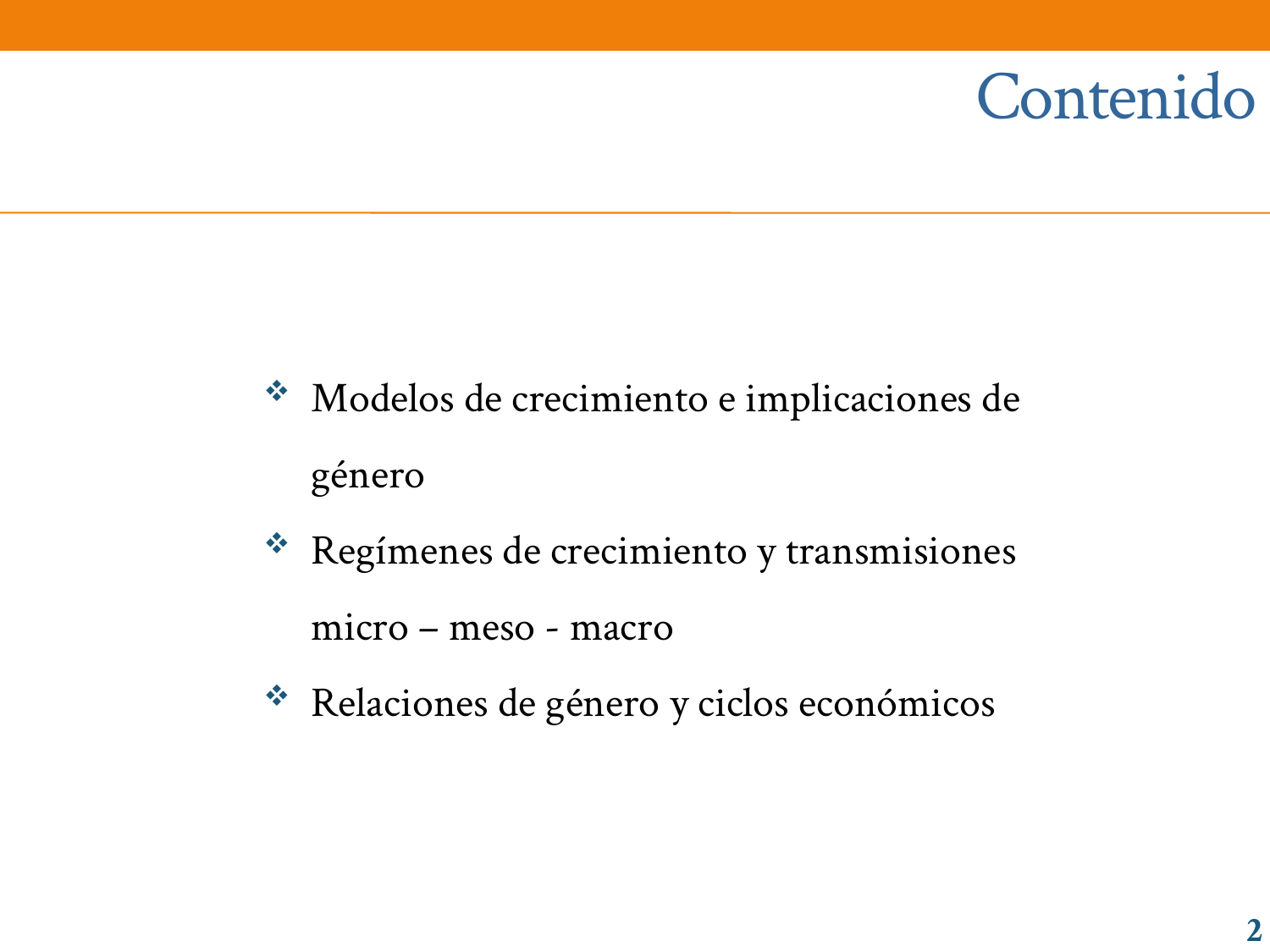

# Contenido
Modelos de crecimiento e implicaciones de género
Regímenes de crecimiento y transmisiones micro – meso - macro
Relaciones de género y ciclos económicos
2